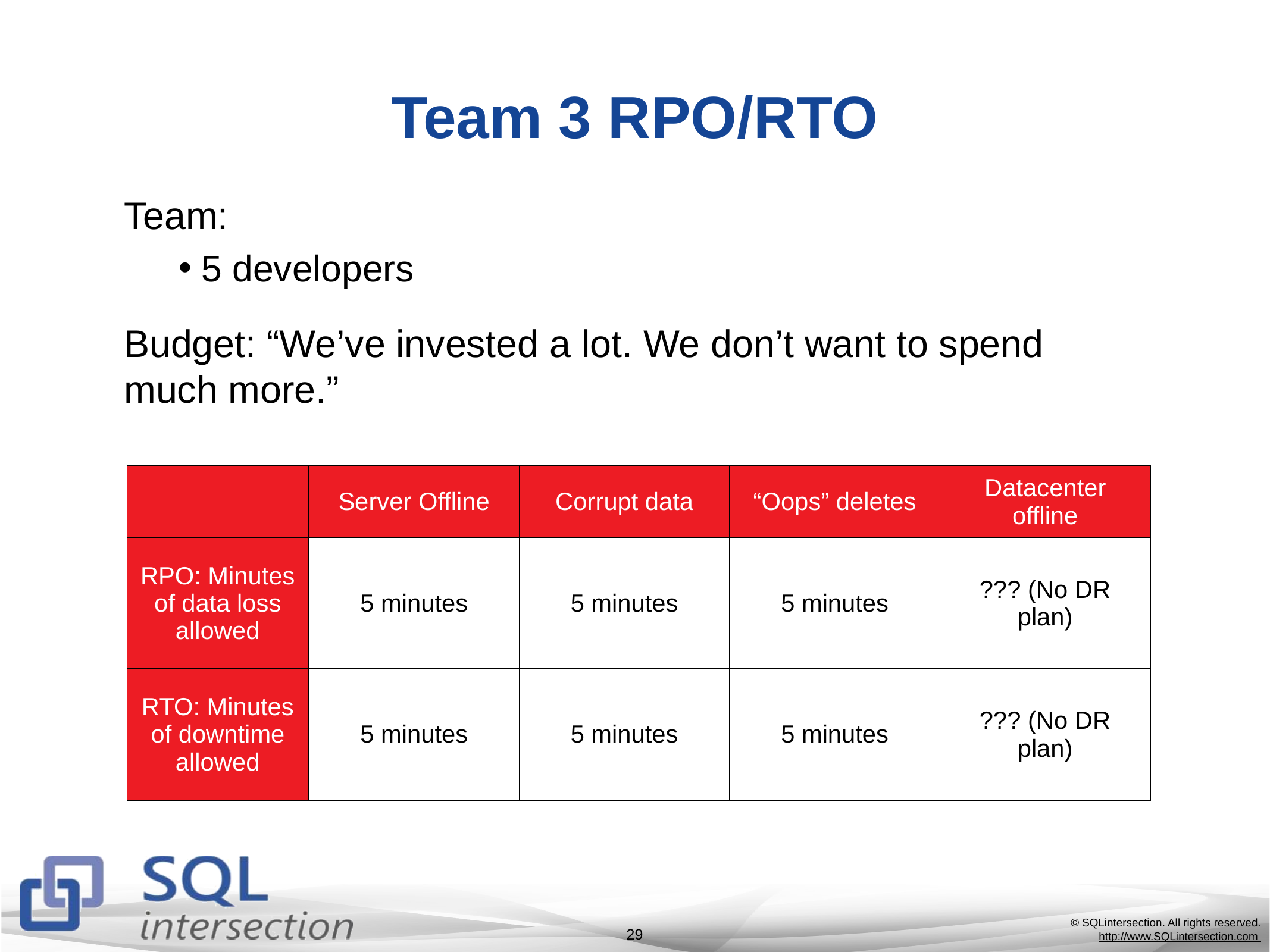

# Team 3 RPO/RTO
Team:
5 developers
Budget: “We’ve invested a lot. We don’t want to spend much more.”
|  | Server Offline | Corrupt data | “Oops” deletes | Datacenter offline |
| --- | --- | --- | --- | --- |
| RPO: Minutes of data loss allowed | 5 minutes | 5 minutes | 5 minutes | ??? (No DR plan) |
| RTO: Minutes of downtime allowed | 5 minutes | 5 minutes | 5 minutes | ??? (No DR plan) |